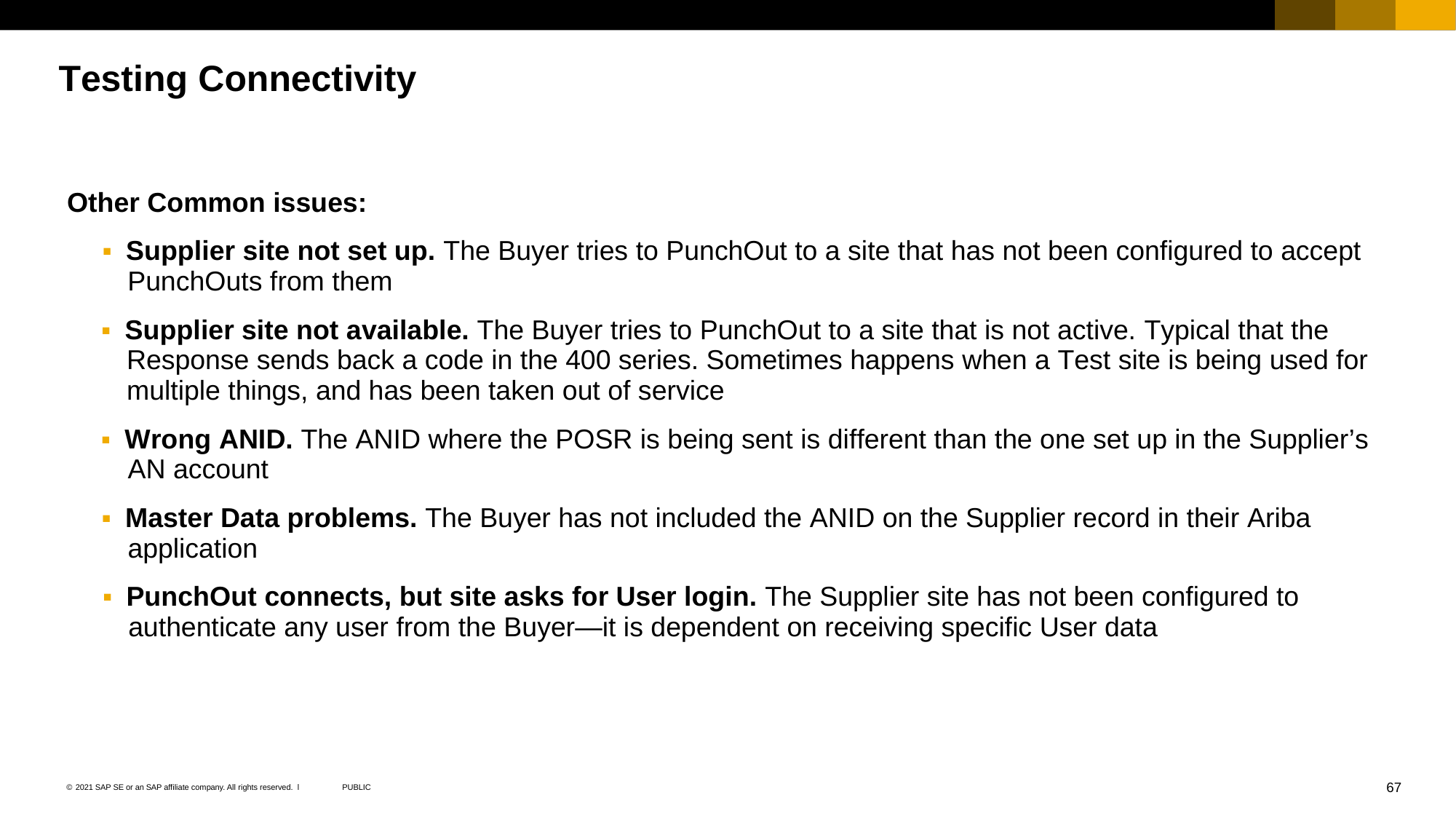

Testing Connectivity
Other Common issues:
▪Supplier site not set up. The Buyer tries to PunchOut to a site that has not been configured to accept
PunchOuts from them
▪Supplier site not available. The Buyer tries to PunchOut to a site that is not active. Typical that the
Response sends back a code in the 400 series. Sometimes happens when a Test site is being used for
multiple things, and has been taken out of service
▪Wrong ANID. The ANID where the POSR is being sent is different than the one set up in the Supplier’s
AN account
▪Master Data problems. The Buyer has not included the ANID on the Supplier record in their Ariba
application
▪PunchOut connects, but site asks for User login. The Supplier site has not been configured to
authenticate any user from the Buyer—it is dependent on receiving specific User data
©2021 SAP SE or an SAP affiliate company. All rights reserved.  ǀ	PUBLIC	67